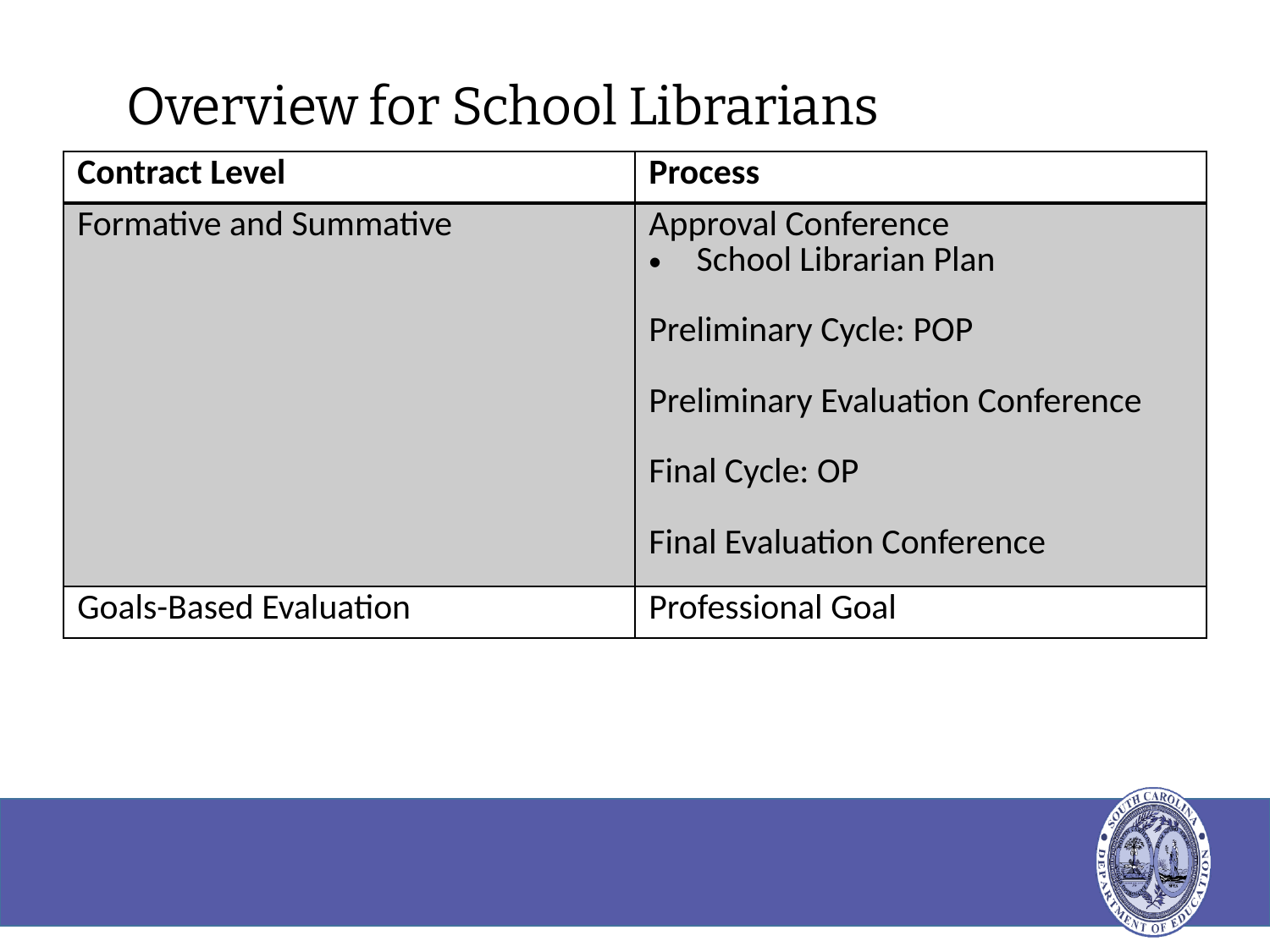

# Overview for School Librarians
| Contract Level | Process |
| --- | --- |
| Formative and Summative | Approval Conference School Librarian Plan Preliminary Cycle: POP Preliminary Evaluation Conference Final Cycle: OP Final Evaluation Conference |
| Goals-Based Evaluation | Professional Goal |